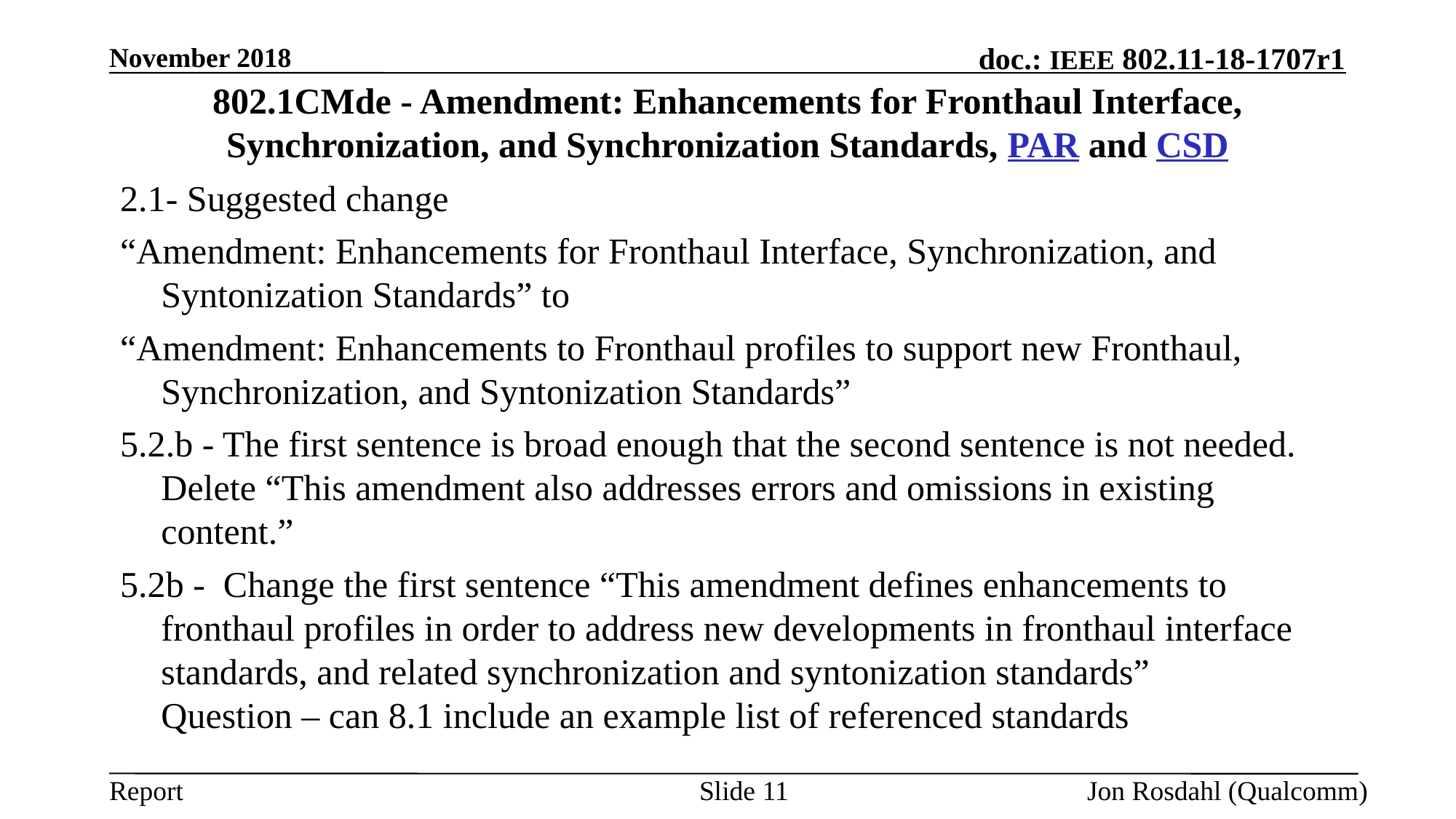

November 2018
# 802.1CMde - Amendment: Enhancements for Fronthaul Interface, Synchronization, and Synchronization Standards, PAR and CSD
2.1- Suggested change
“Amendment: Enhancements for Fronthaul Interface, Synchronization, and Syntonization Standards” to
“Amendment: Enhancements to Fronthaul profiles to support new Fronthaul, Synchronization, and Syntonization Standards”
5.2.b - The first sentence is broad enough that the second sentence is not needed.  Delete “This amendment also addresses errors and omissions in existing content.”
5.2b -  Change the first sentence “This amendment defines enhancements to fronthaul profiles in order to address new developments in fronthaul interface standards, and related synchronization and syntonization standards”
Question – can 8.1 include an example list of referenced standards
Slide 11
Jon Rosdahl (Qualcomm)